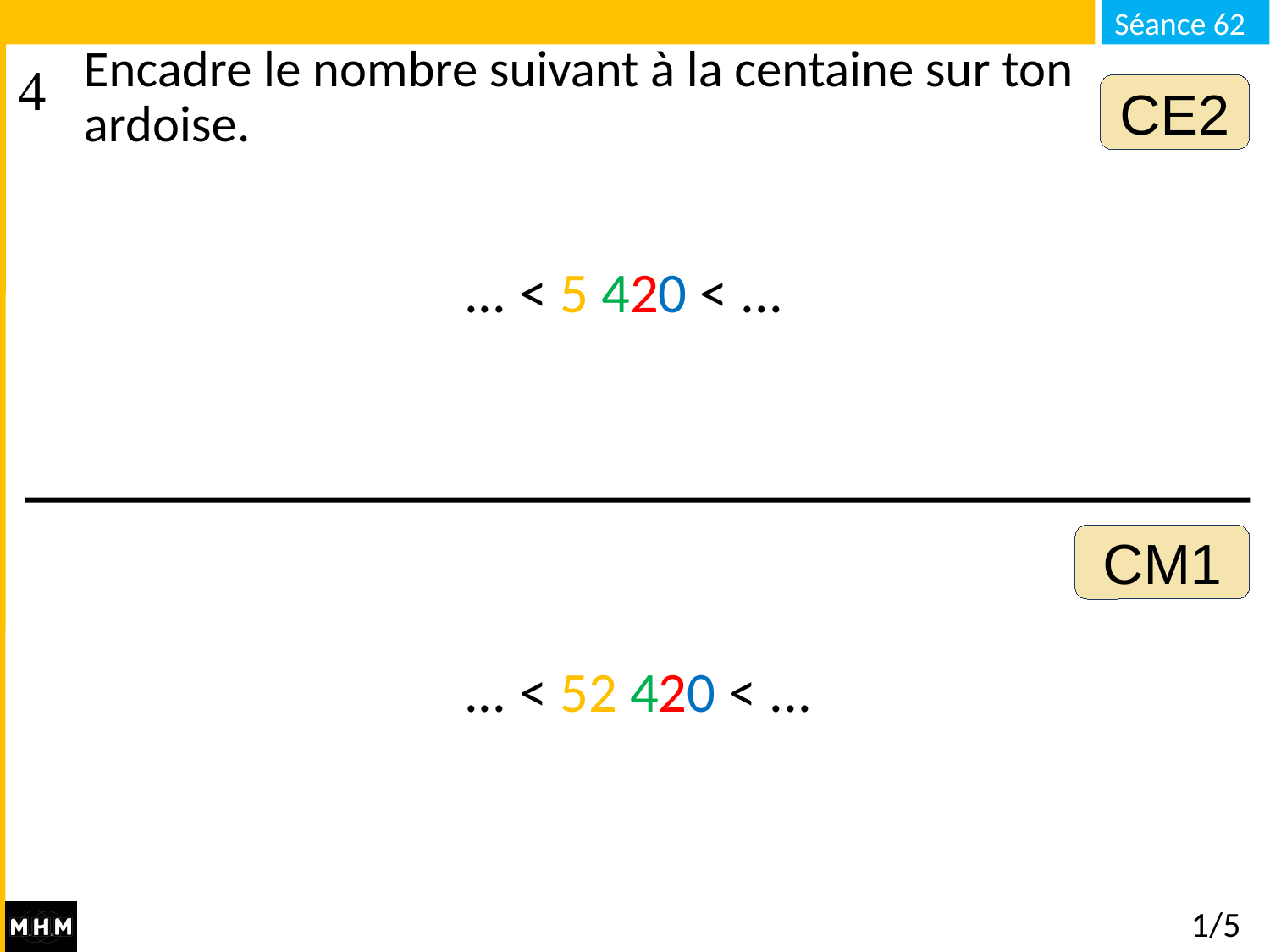

Encadre le nombre suivant à la centaine sur ton ardoise.
CE2

        ... < 5 420 < ...

CM1
        ... < 52 420 < ...
# 1/5